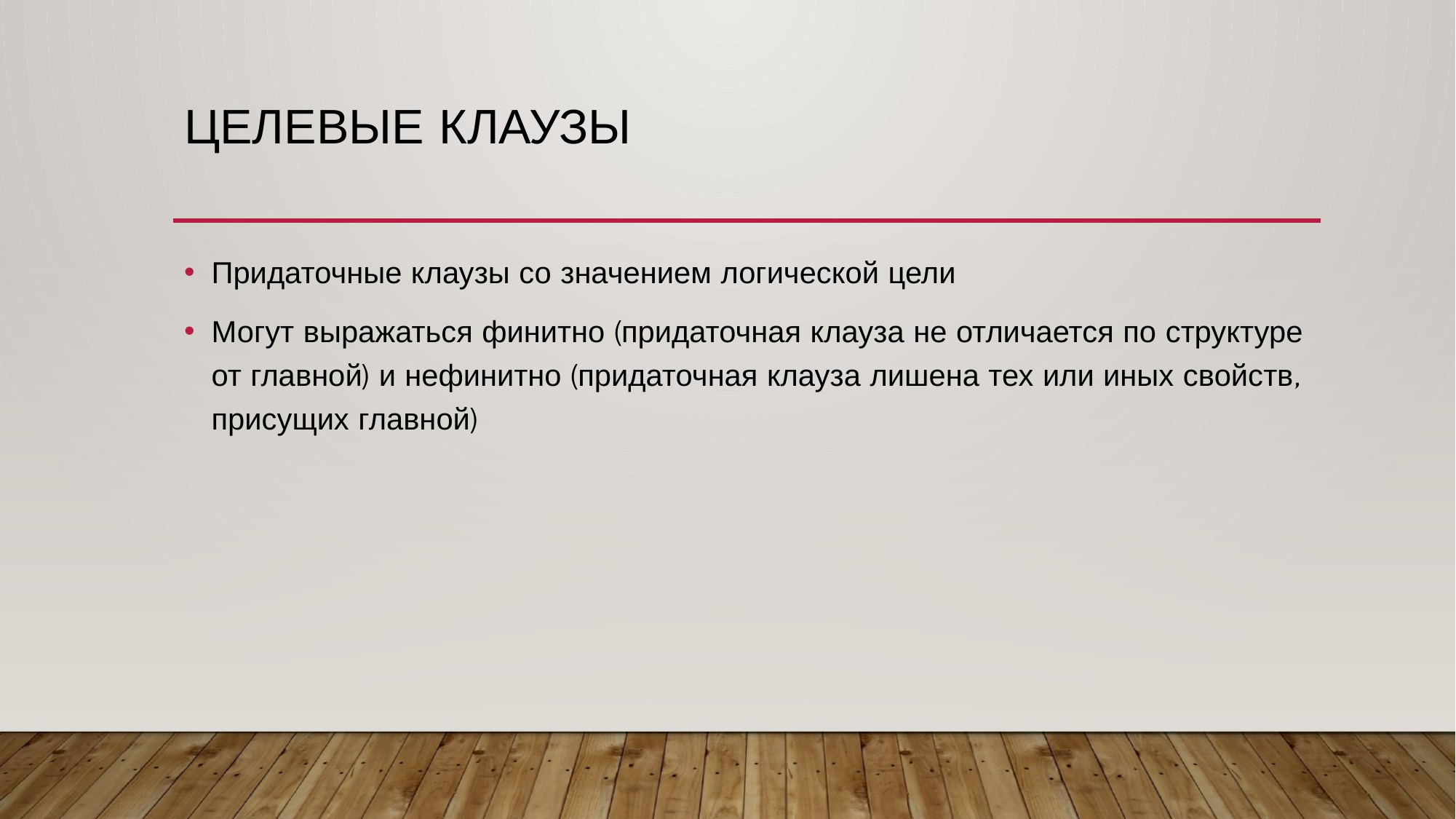

# Целевые клаузы
Придаточные клаузы со значением логической цели
Могут выражаться финитно (придаточная клауза не отличается по структуре от главной) и нефинитно (придаточная клауза лишена тех или иных свойств, присущих главной)